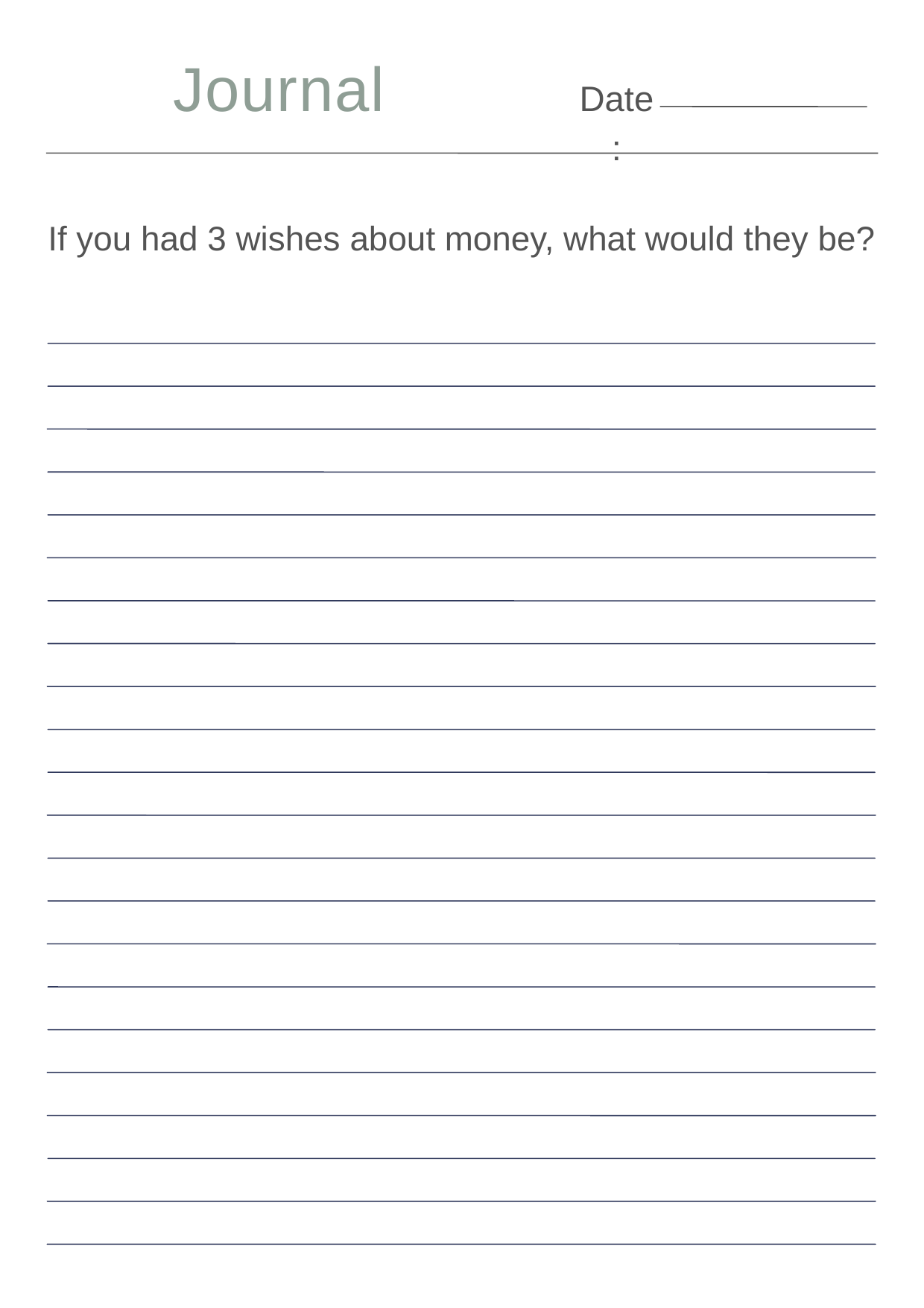

Journal
Date:

If you had 3 wishes about money, what would they be?